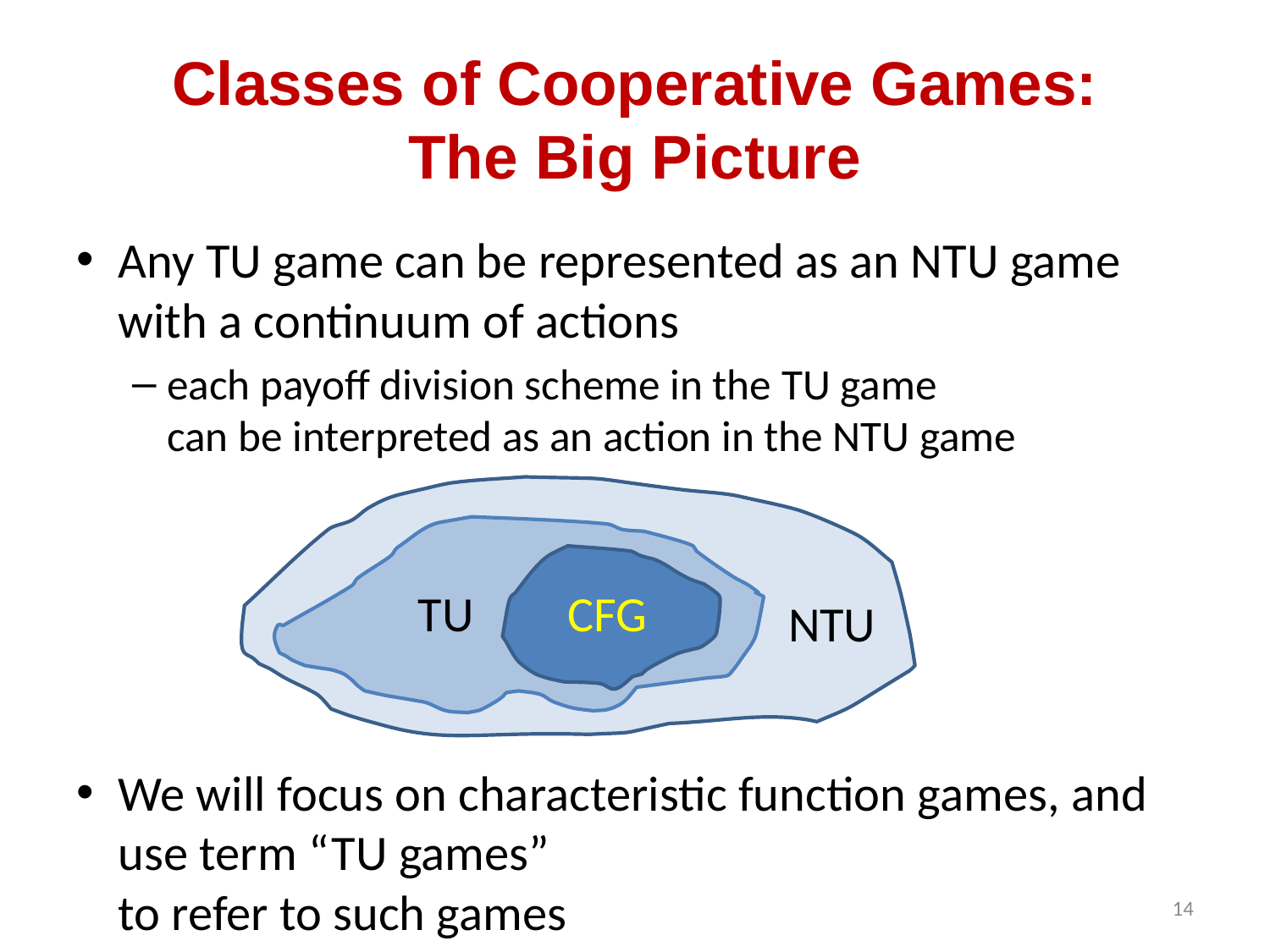

# Classes of Cooperative Games: The Big Picture
Any TU game can be represented as an NTU game with a continuum of actions
each payoff division scheme in the TU game
can be interpreted as an action in the NTU game

We will focus on characteristic function games, and use term “TU games”
to refer to such games

TU
CFG
NTU
14